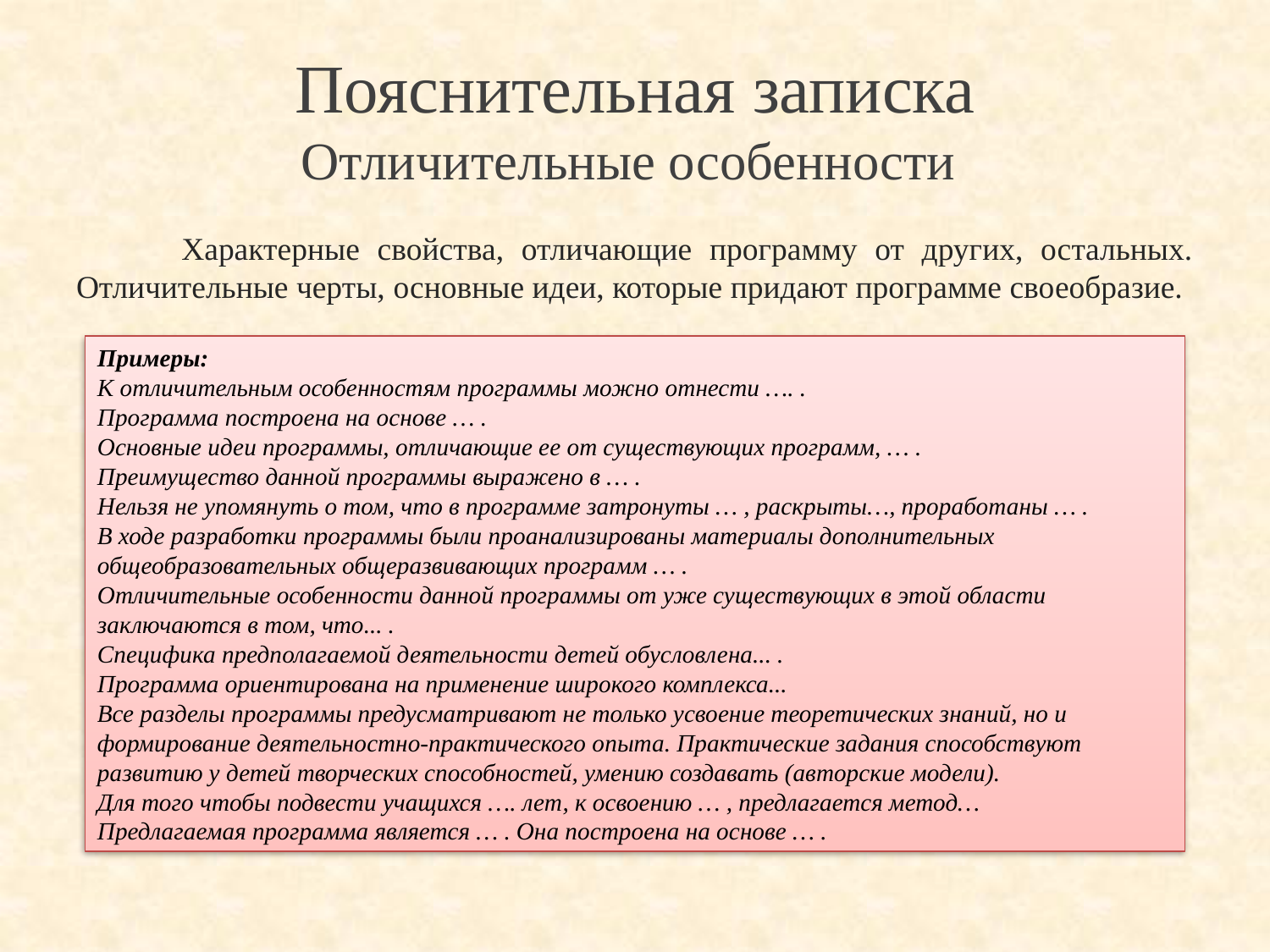

# Пояснительная записка Отличительные особенности
      Характерные свойства, отличающие программу от других, остальных. Отличительные черты, основные идеи, которые придают программе своеобразие.

Примеры:
К отличительным особенностям программы можно отнести …. .
Программа построена на основе … .
Основные идеи программы, отличающие ее от существующих программ, … .
Преимущество данной программы выражено в … .
Нельзя не упомянуть о том, что в программе затронуты … , раскрыты…, проработаны … .
В ходе разработки программы были проанализированы материалы дополнительных общеобразовательных общеразвивающих программ … .
Отличительные особенности данной программы от уже существующих в этой области заключаются в том, что... .
Специфика предполагаемой деятельности детей обусловлена... .
Программа ориентирована на применение широкого комплекса...
Все разделы программы предусматривают не только усвоение теоретических знаний, но и формирование деятельностно-практического опыта. Практические задания способствуют развитию у детей творческих способностей, умению создавать (авторские модели).
Для того чтобы подвести учащихся …. лет, к освоению … , предлагается метод…
Предлагаемая программа является … . Она построена на основе … .